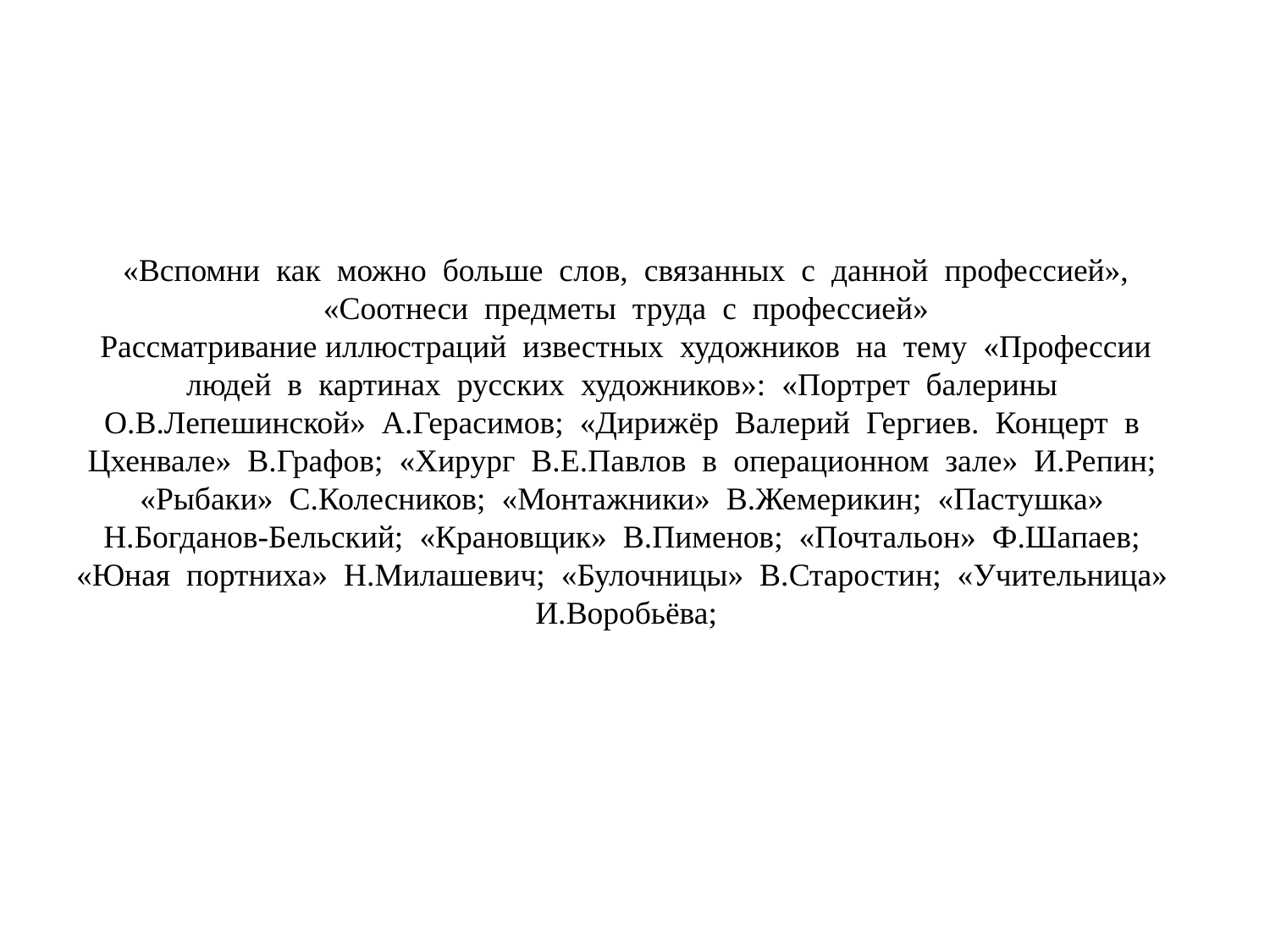

# «Вспомни  как  можно  больше  слов,  связанных  с  данной  профессией», «Соотнеси  предметы  труда  с  профессией» Рассматривание иллюстраций  известных  художников  на  тему  «Профессии  людей  в  картинах  русских  художников»:  «Портрет  балерины  О.В.Лепешинской»  А.Герасимов;  «Дирижёр  Валерий  Гергиев.  Концерт  в  Цхенвале»  В.Графов;  «Хирург  В.Е.Павлов  в  операционном  зале»  И.Репин;  «Рыбаки»  С.Колесников;  «Монтажники»  В.Жемерикин;  «Пастушка»  Н.Богданов-Бельский;  «Крановщик»  В.Пименов;  «Почтальон»  Ф.Шапаев;  «Юная  портниха»  Н.Милашевич;  «Булочницы»  В.Старостин;  «Учительница»  И.Воробьёва;